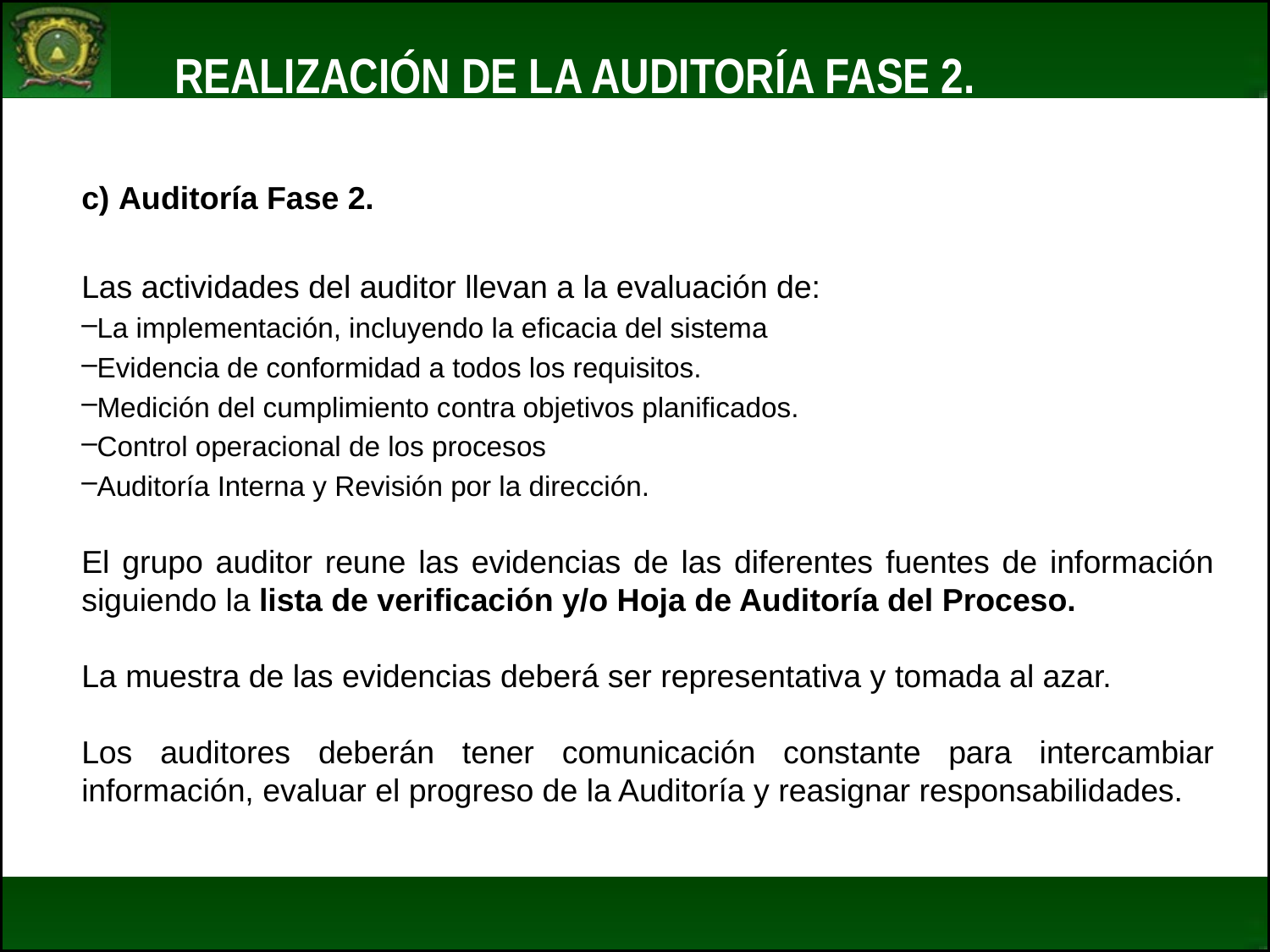

REALIZACIÓN DE LA AUDITORÍA FASE 2.
c) Auditoría Fase 2.

Las actividades del auditor llevan a la evaluación de:
La implementación, incluyendo la eficacia del sistema
Evidencia de conformidad a todos los requisitos.
Medición del cumplimiento contra objetivos planificados.
Control operacional de los procesos
Auditoría Interna y Revisión por la dirección.

El grupo auditor reune las evidencias de las diferentes fuentes de información siguiendo la lista de verificación y/o Hoja de Auditoría del Proceso.

La muestra de las evidencias deberá ser representativa y tomada al azar.

Los auditores deberán tener comunicación constante para intercambiar información, evaluar el progreso de la Auditoría y reasignar responsabilidades.